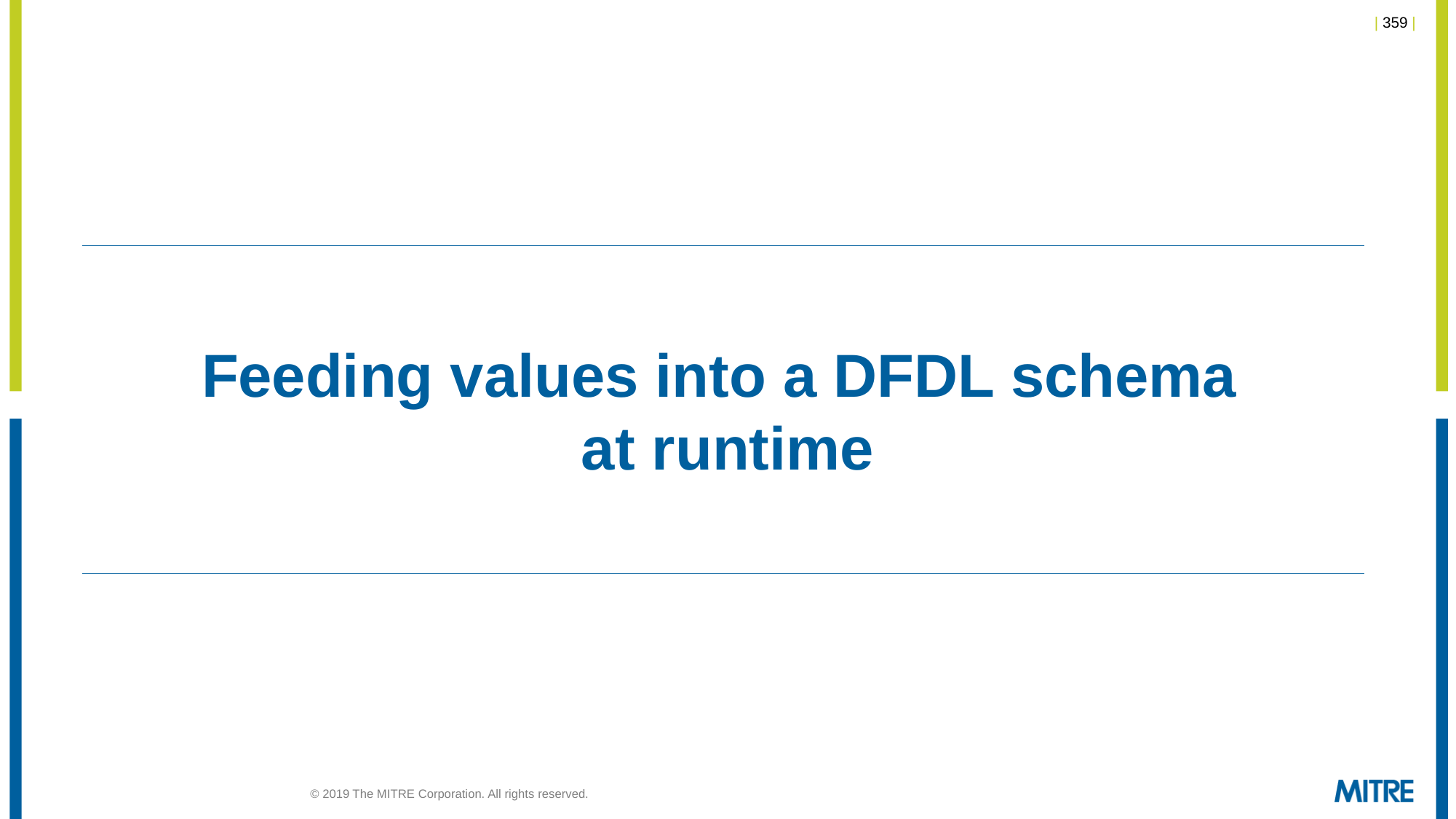

# Feeding values into a DFDL schema at runtime
© 2019 The MITRE Corporation. All rights reserved.